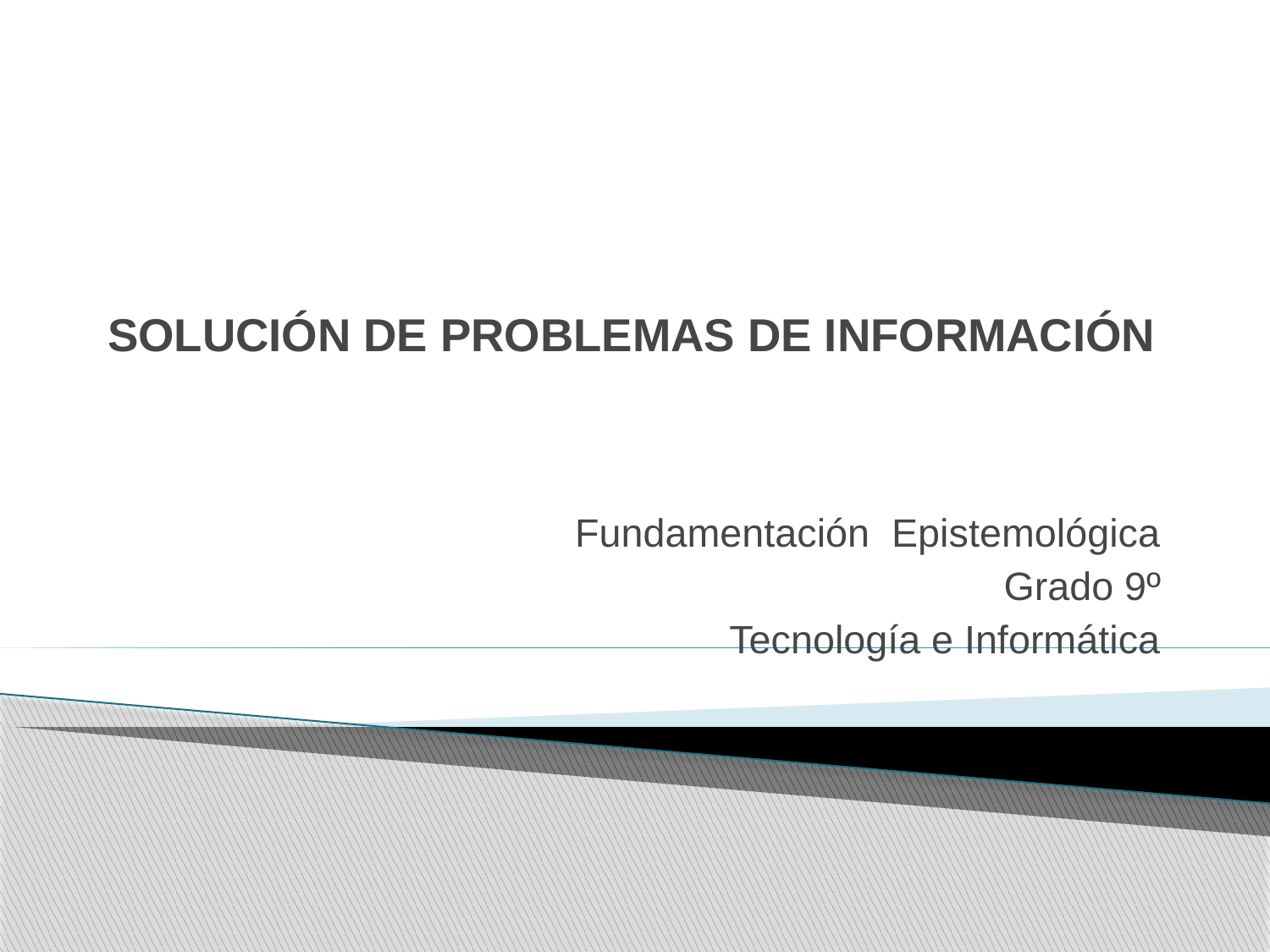

# SOLUCIÓN DE PROBLEMAS DE INFORMACIÓN
Fundamentación  Epistemológica
Grado 9º
Tecnología e Informática